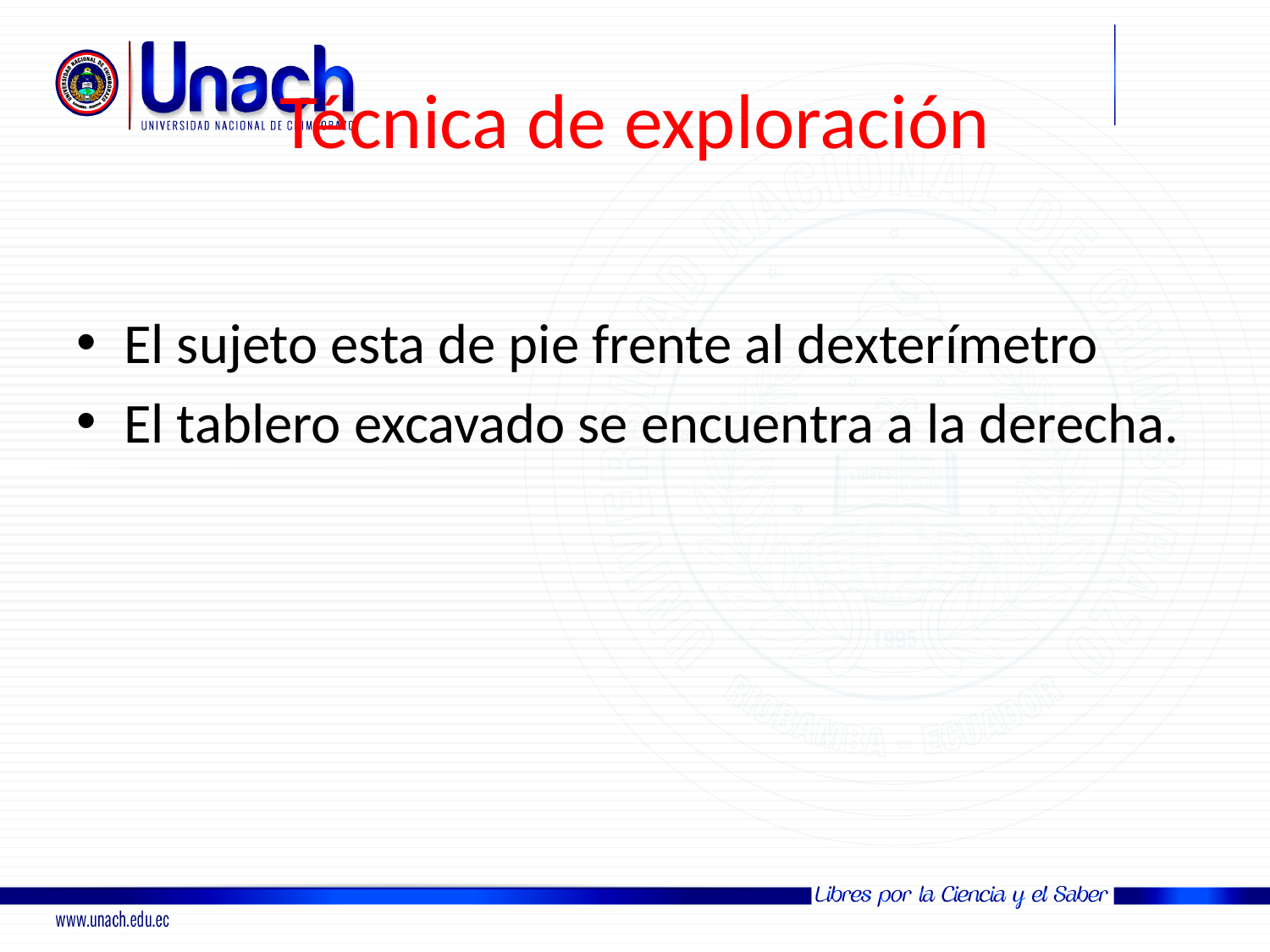

# Técnica de exploración

El sujeto esta de pie frente al dexterímetro
El tablero excavado se encuentra a la derecha.